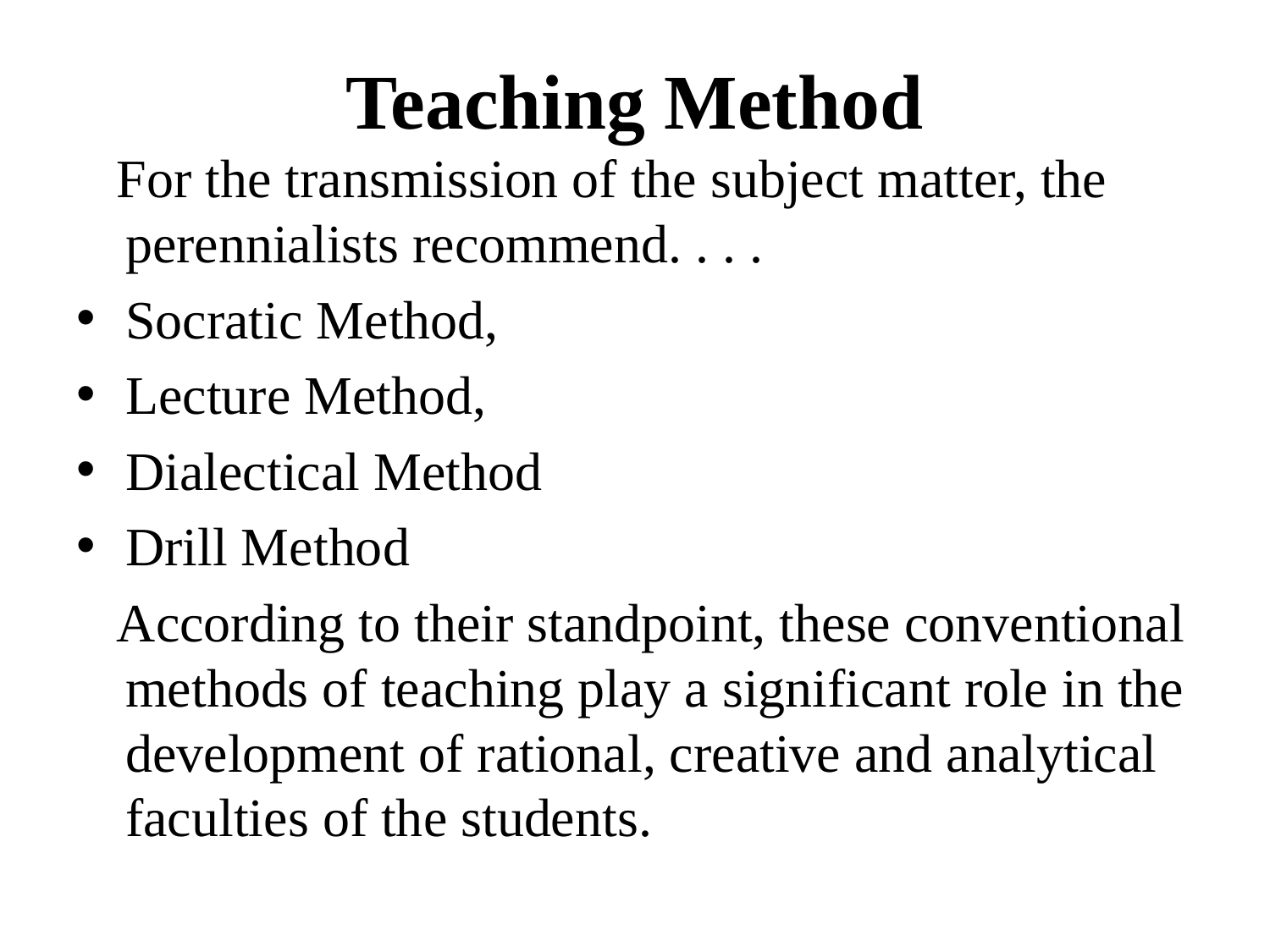

# Teaching Method
   For the transmission of the subject matter, the perennialists recommend. . . .
Socratic Method,
Lecture Method,
Dialectical Method
Drill Method
   According to their standpoint, these conventional methods of teaching play a significant role in the development of rational, creative and analytical faculties of the students.